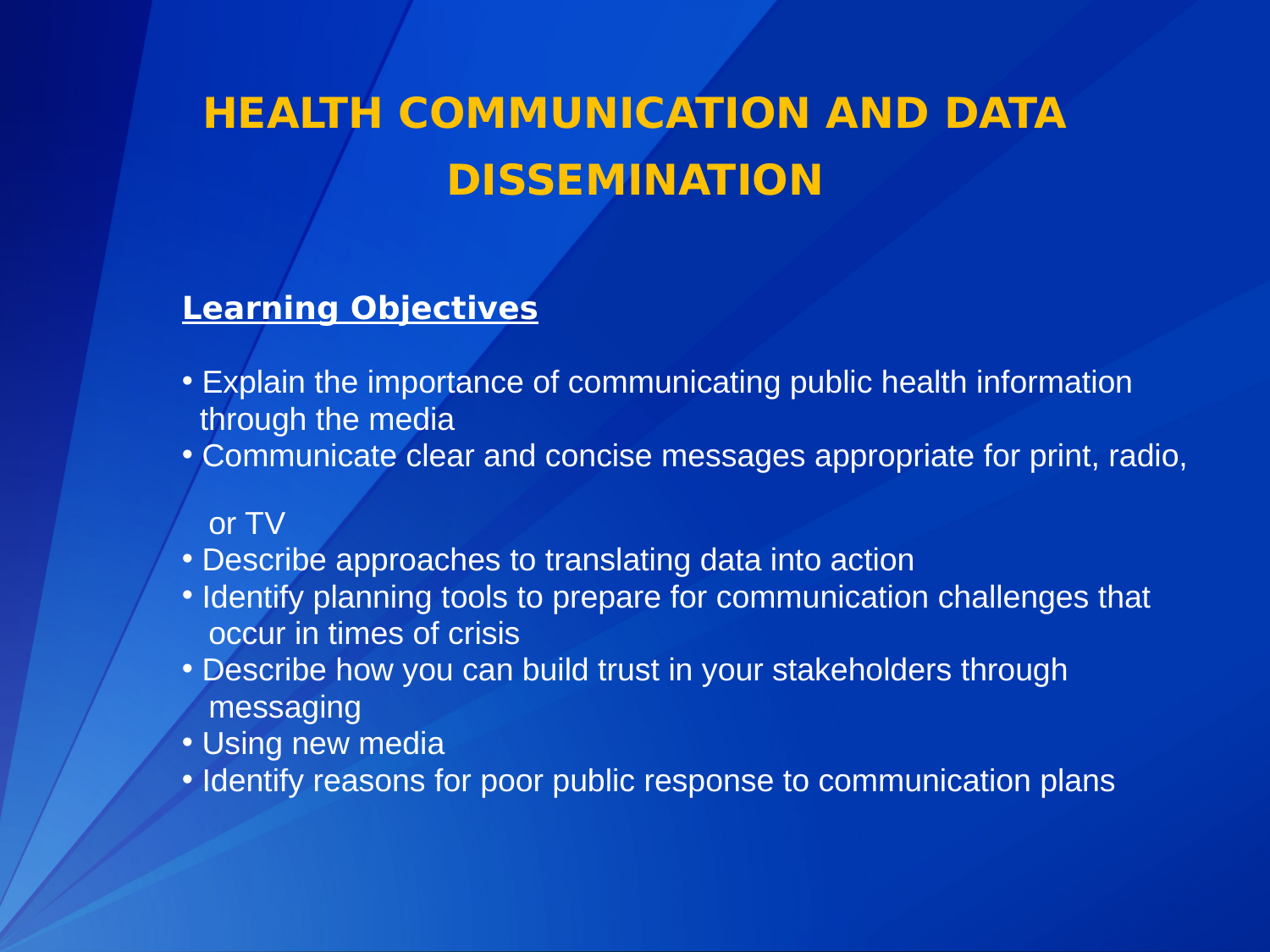

# Health Communication and Data Dissemination
Learning Objectives

 Explain the importance of communicating public health information
  through the media
 Communicate clear and concise messages appropriate for print, radio,
   or TV
 Describe approaches to translating data into action
 Identify planning tools to prepare for communication challenges that
   occur in times of crisis
 Describe how you can build trust in your stakeholders through
   messaging
 Using new media
 Identify reasons for poor public response to communication plans